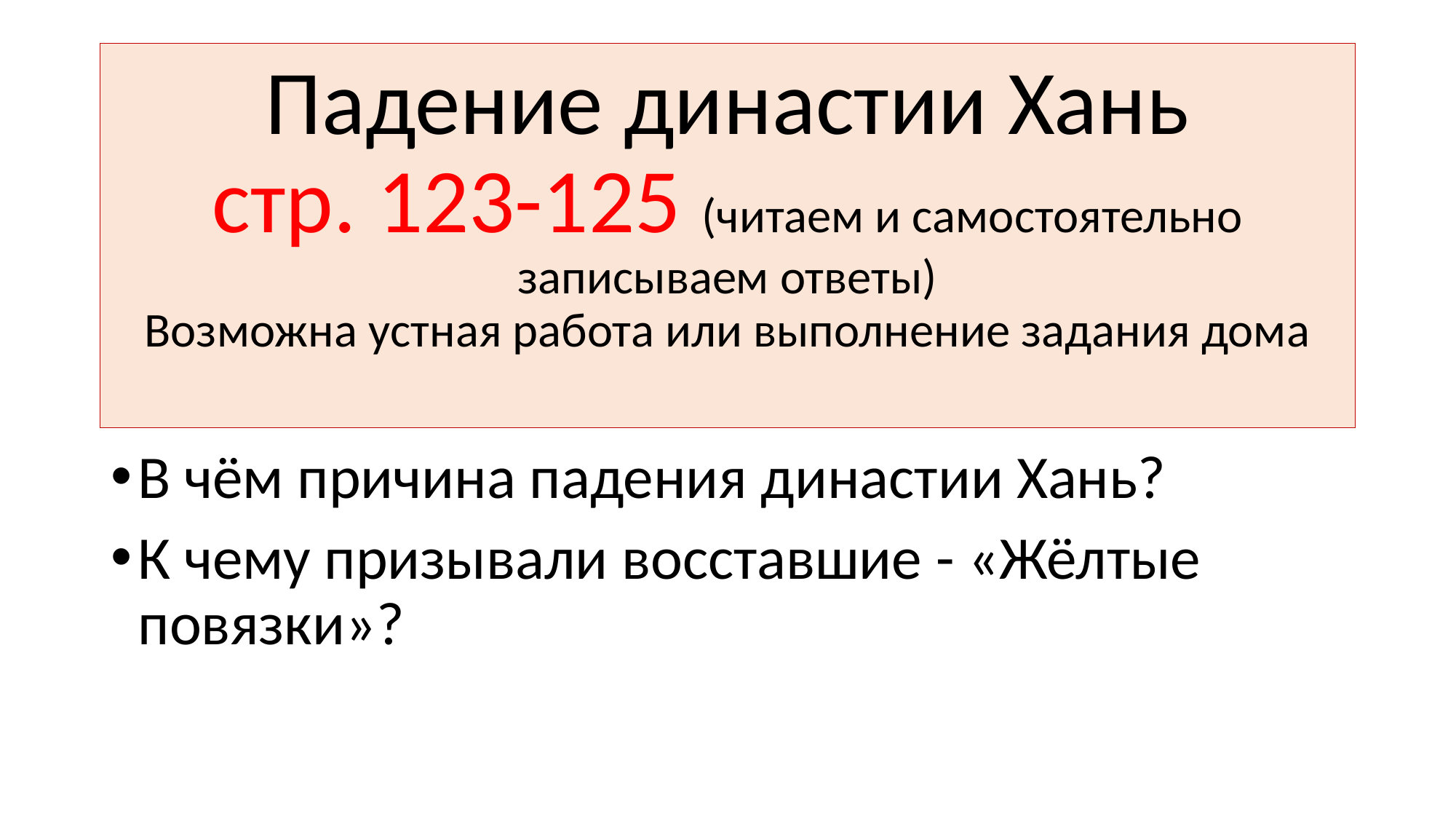

# Падение династии Хань стр. 123-125 (читаем и самостоятельно записываем ответы) Возможна устная работа или выполнение задания дома
В чём причина падения династии Хань?
К чему призывали восставшие - «Жёлтые повязки»?